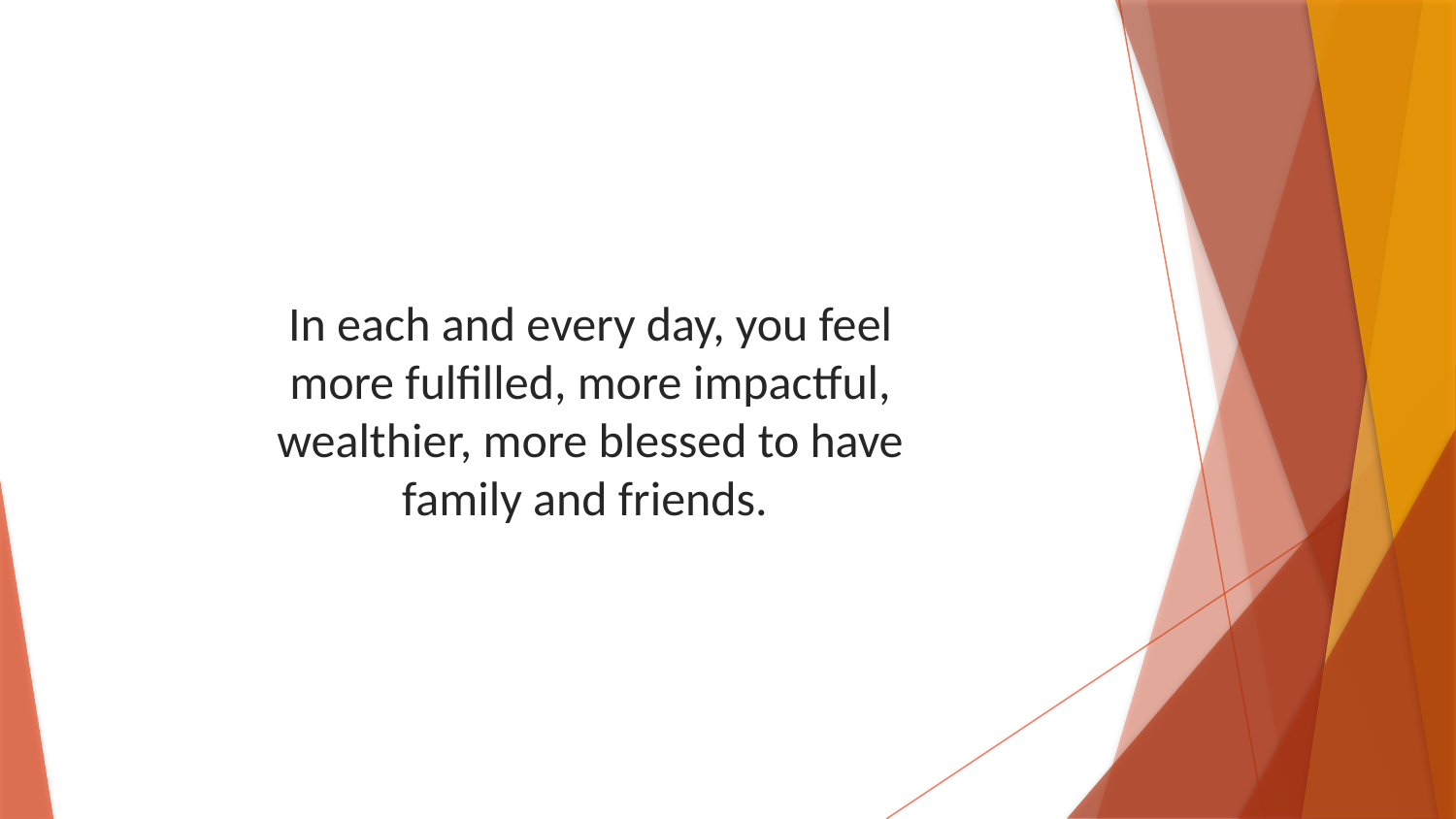

In each and every day, you feel more fulfilled, more impactful, wealthier, more blessed to have family and friends.